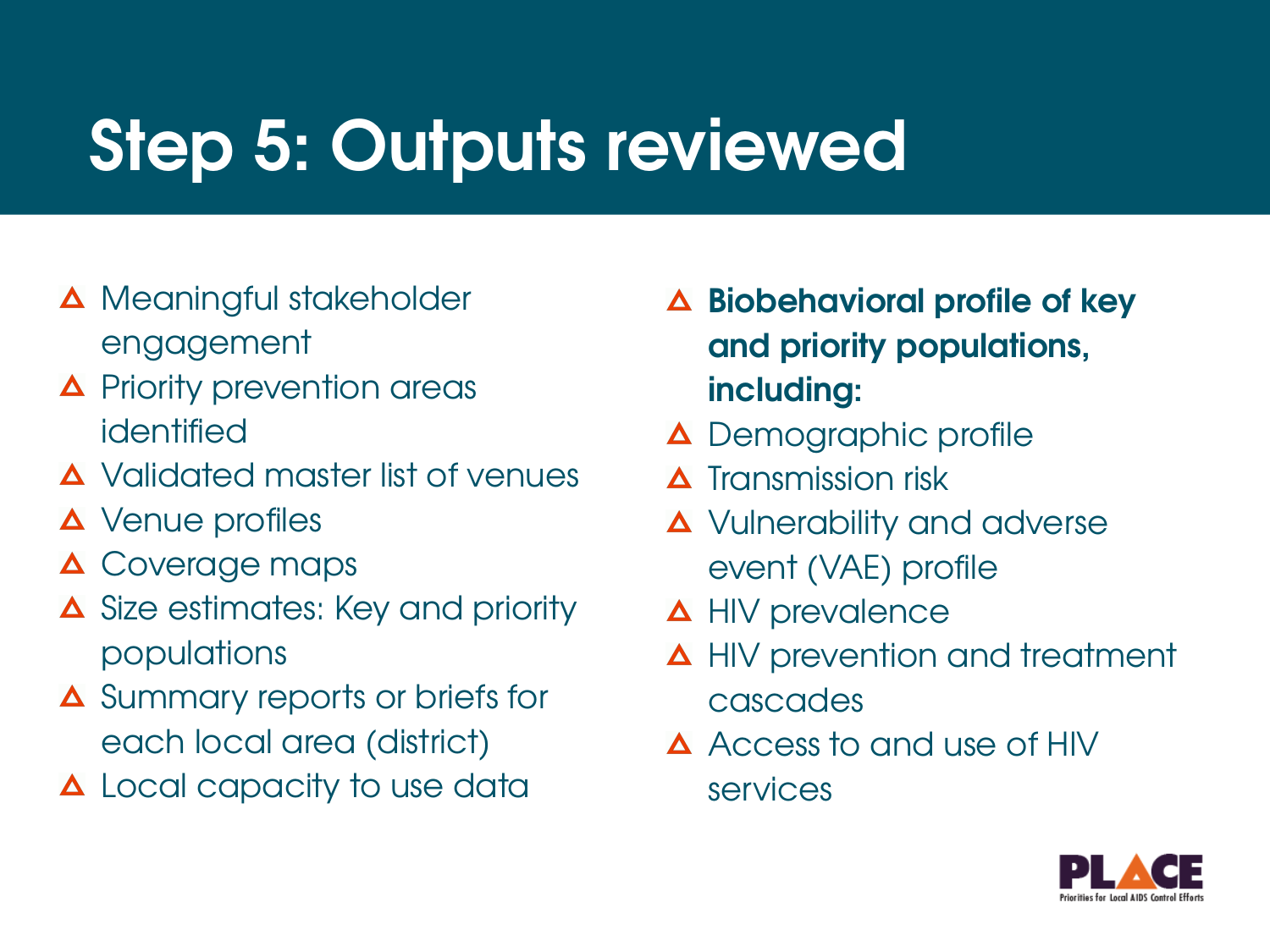

# Step 5: Outputs reviewed
Meaningful stakeholder engagement
Priority prevention areas identified
Validated master list of venues
Venue profiles
Coverage maps
Size estimates: Key and priority populations
Summary reports or briefs for each local area (district)
Local capacity to use data

Biobehavioral profile of key and priority populations, including:
Demographic profile
Transmission risk
Vulnerability and adverse event (VAE) profile
HIV prevalence
HIV prevention and treatment cascades
Access to and use of HIV services